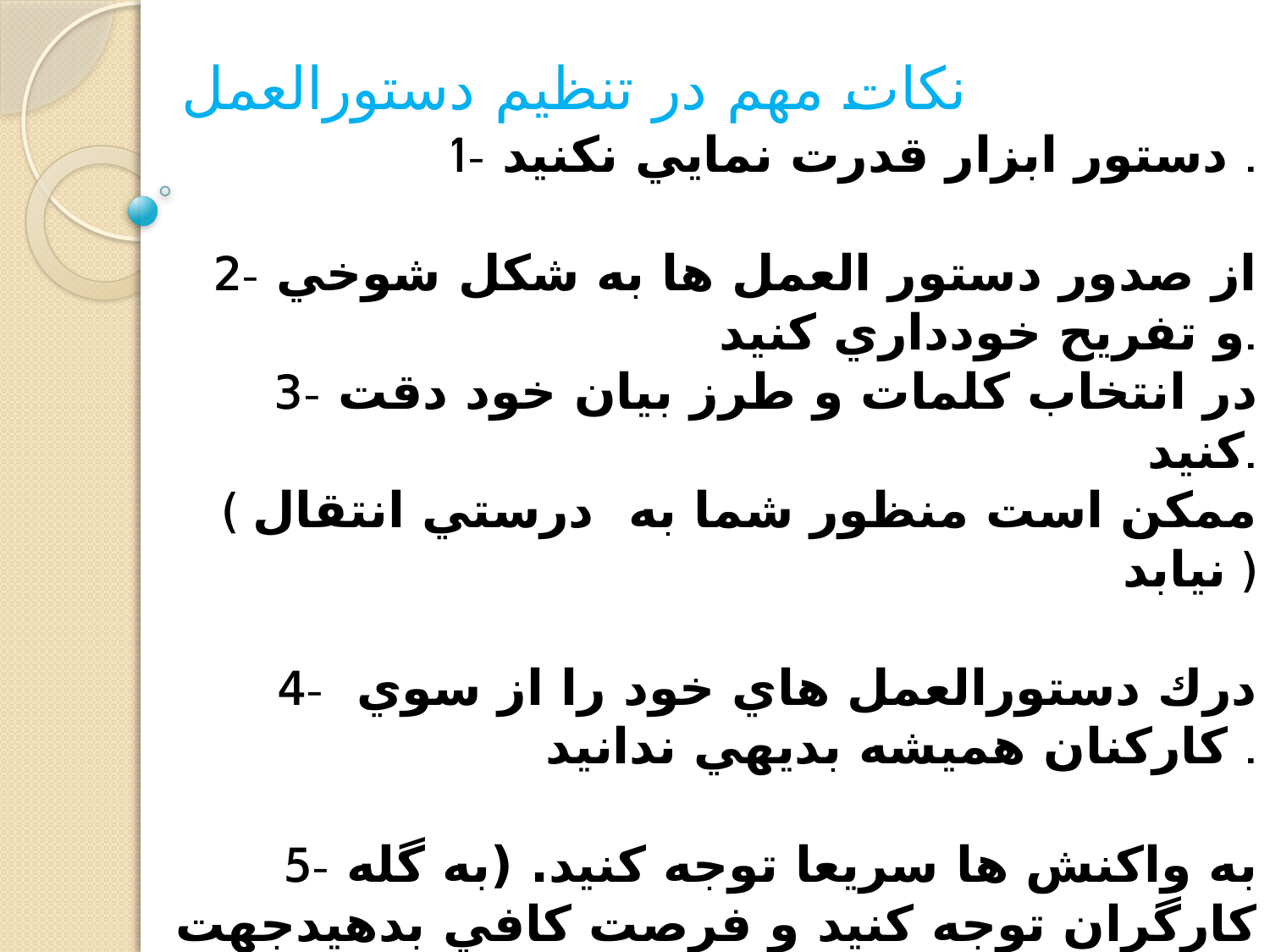

# نكات مهم در تنظيم دستورالعمل
 1- دستور ابزار قدرت نمايي نكنيد .

  2- از صدور دستور العمل ها به شكل شوخي و تفريح خودداري كنيد.
 3- در انتخاب كلمات و طرز بيان خود دقت كنيد.
( ممكن است منظور شما به  درستي انتقال نيابد )

  4-  درك دستورالعمل هاي خود را از سوي كاركنان هميشه بديهي ندانيد .

  5- به واكنش ها سريعا توجه كنيد. (به گله كارگران توجه كنيد و فرصت كافي بدهيدجهت سوء برداشتها و ترميم اشتباهات و كشف مخالفتها  )